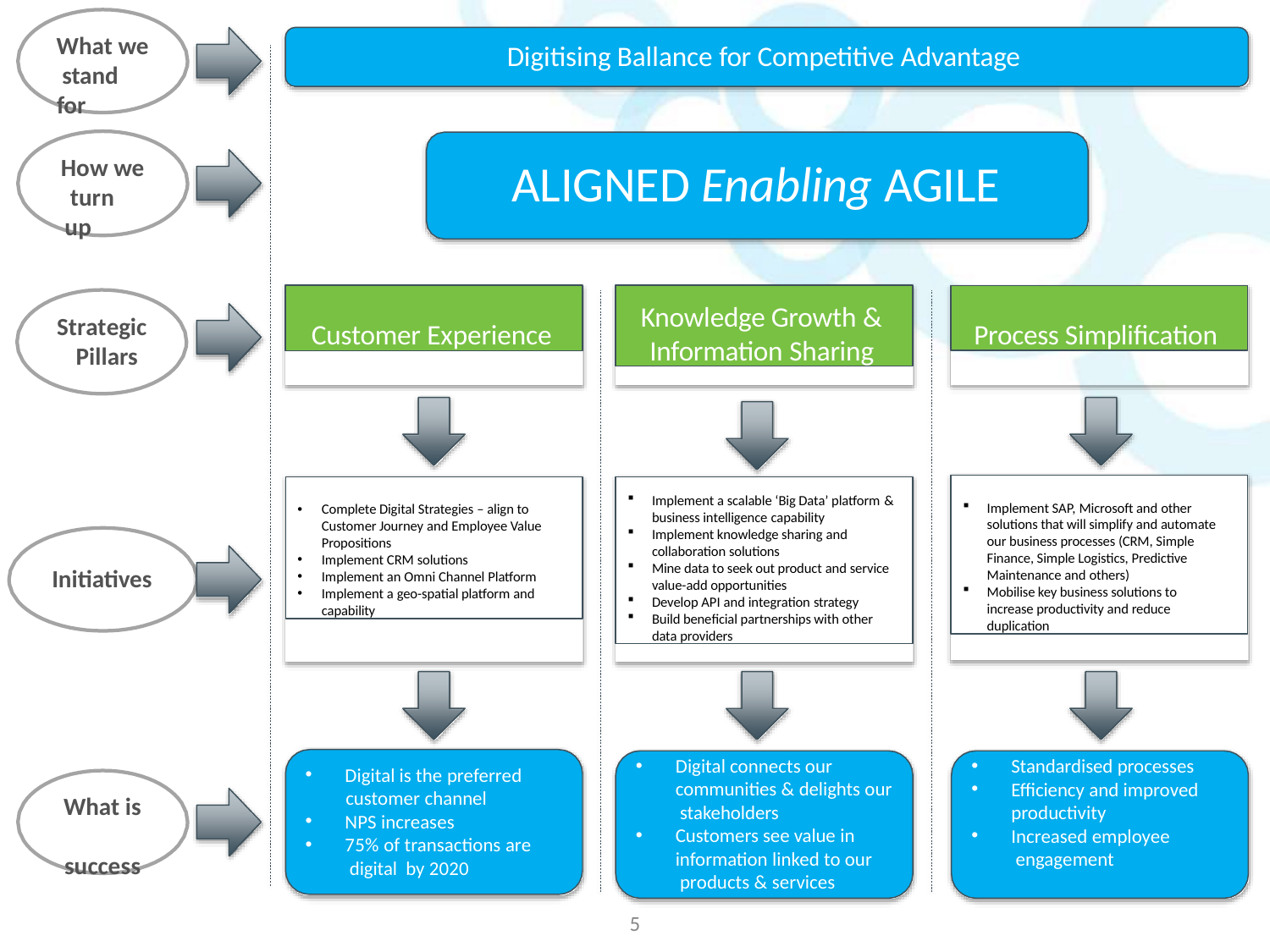

What we  stand for
Digitising Ballance for Competitive Advantage

How we  turn up
ALIGNED Enabling AGILE

Customer Experience
Knowledge Growth &
Information Sharing

Process Simplification

Strategic  Pillars

Implement SAP, Microsoft and other  solutions that will simplify and automate  our business processes (CRM, Simple  Finance, Simple Logistics, Predictive  Maintenance and others)
Mobilise key business solutions to  increase productivity and reduce  duplication

Complete Digital Strategies – align to  Customer Journey and Employee Value  Propositions
Implement CRM solutions
Implement an Omni Channel Platform
Implement a geo-spatial platform and  capability

Implement a scalable ‘Big Data’ platform &
business intelligence capability
Implement knowledge sharing and  collaboration solutions
Mine data to seek out product and service  value-add opportunities
Develop API and integration strategy
Build beneficial partnerships with other  data providers

Initiatives

Digital connects our  communities & delights our  stakeholders
Customers see value in  information linked to our  products & services
Standardised processes
Efficiency and improved
productivity

Digital is the preferred
customer channel
NPS increases
75% of transactions are  digital  by 2020

What is  success

Increased employee  engagement
5